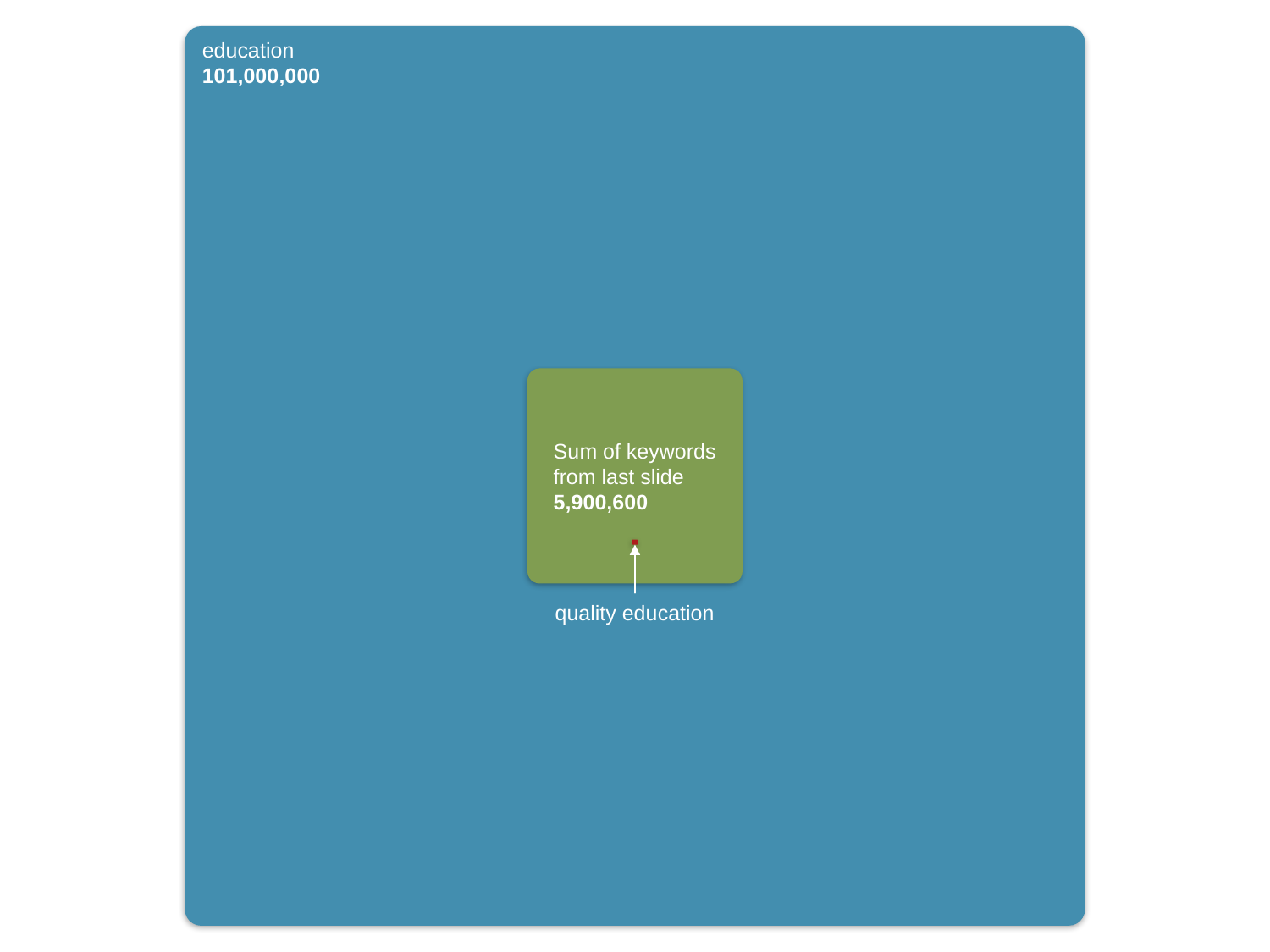

education
101,000,000
Sum of keywords from last slide
5,900,600

quality education